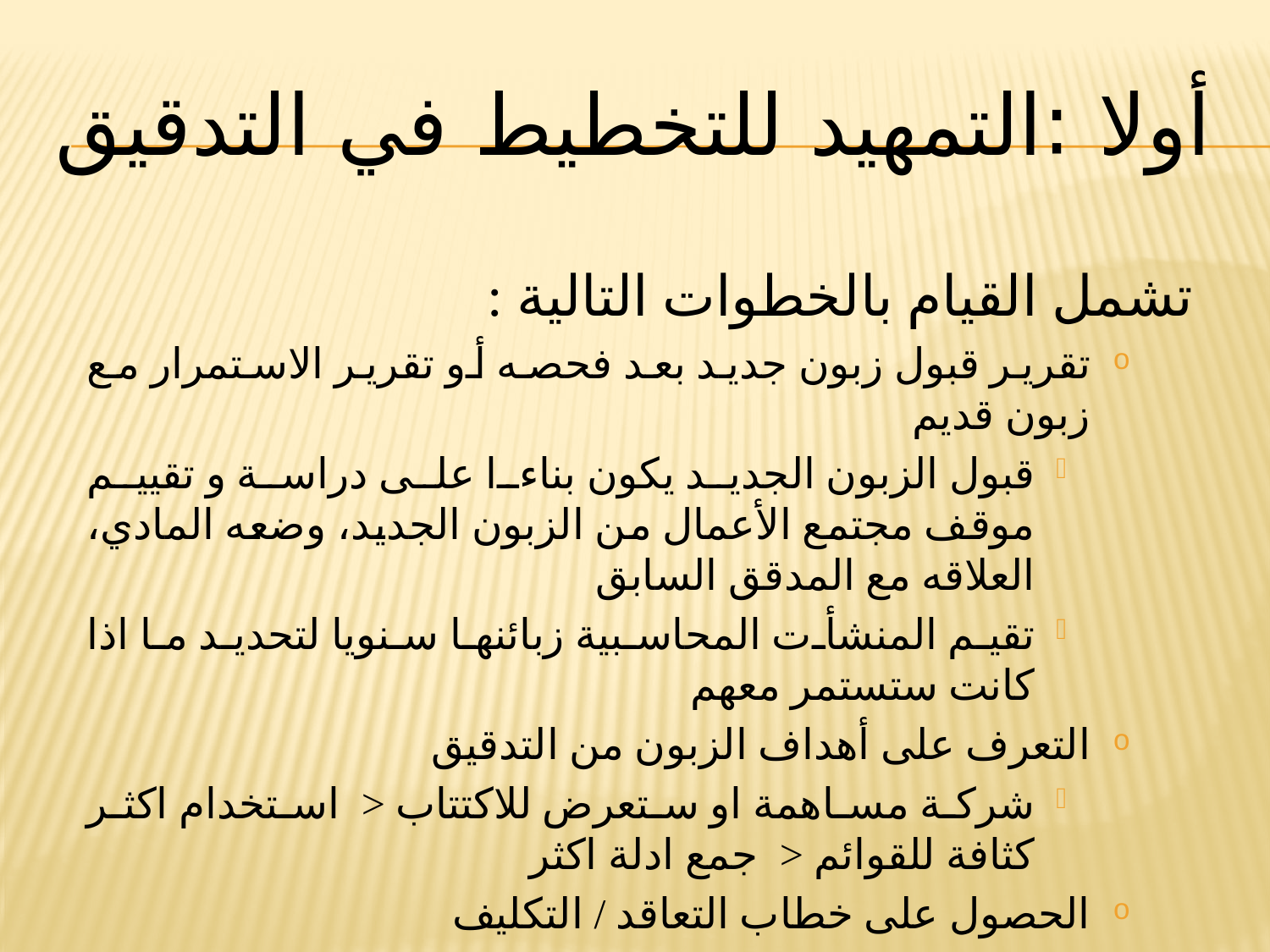

# أولا :التمهيد للتخطيط في التدقيق
تشمل القيام بالخطوات التالية :
تقرير قبول زبون جديد بعد فحصه أو تقرير الاستمرار مع زبون قديم
قبول الزبون الجديد يكون بناءا على دراسة و تقييم موقف مجتمع الأعمال من الزبون الجديد، وضعه المادي، العلاقه مع المدقق السابق
تقيم المنشأت المحاسبية زبائنها سنويا لتحديد ما اذا كانت ستستمر معهم
التعرف على أهداف الزبون من التدقيق
شركة مساهمة او ستعرض للاكتتاب <  استخدام اكثر كثافة للقوائم <  جمع ادلة اكثر
الحصول على خطاب التعاقد / التكليف
اختيار المدققين  الذين سيشملهم فريق التدقيق